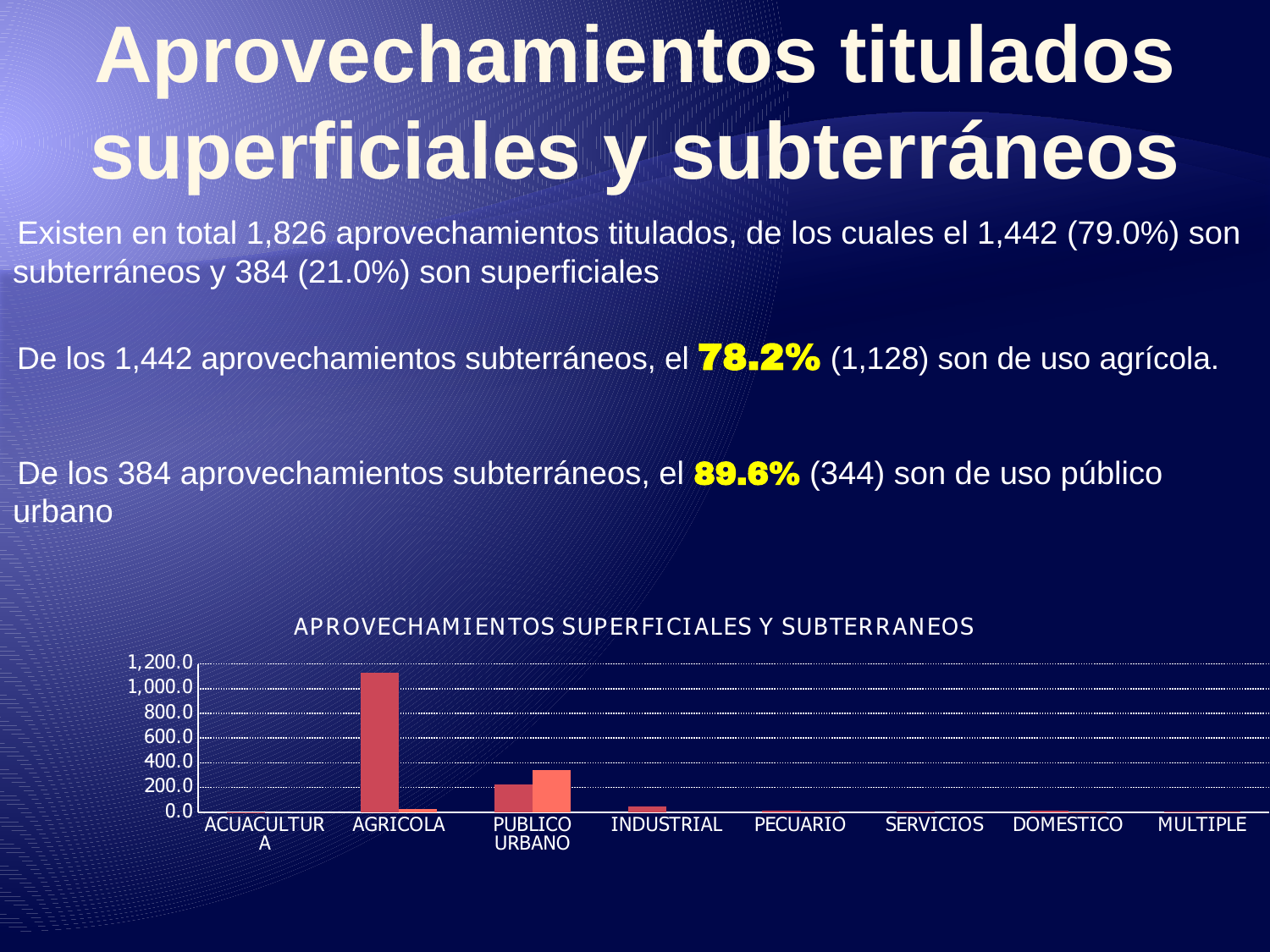

# Aprovechamientos titulados superficiales y subterráneos
Existen en total 1,826 aprovechamientos titulados, de los cuales el 1,442 (79.0%) son subterráneos y 384 (21.0%) son superficiales
De los 1,442 aprovechamientos subterráneos, el 78.2% (1,128) son de uso agrícola.
De los 384 aprovechamientos subterráneos, el 89.6% (344) son de uso público urbano

### Chart: APROVECHAMIENTOS SUPERFICIALES Y SUBTERRANEOS

| Category | SUBTERRANEO | SUPERFICIAL |
|---|---|---|
| ACUACULTURA | 1.0 | 0.0 |
| AGRICOLA | 1128.0 | 26.0 |
| PUBLICO URBANO | 224.0 | 344.0 |
| INDUSTRIAL | 46.0 | 0.0 |
| PECUARIO | 15.0 | 4.0 |
| SERVICIOS | 9.0 | 0.0 |
| DOMESTICO | 13.0 | 2.0 |
| MULTIPLE | 6.0 | 8.0 |